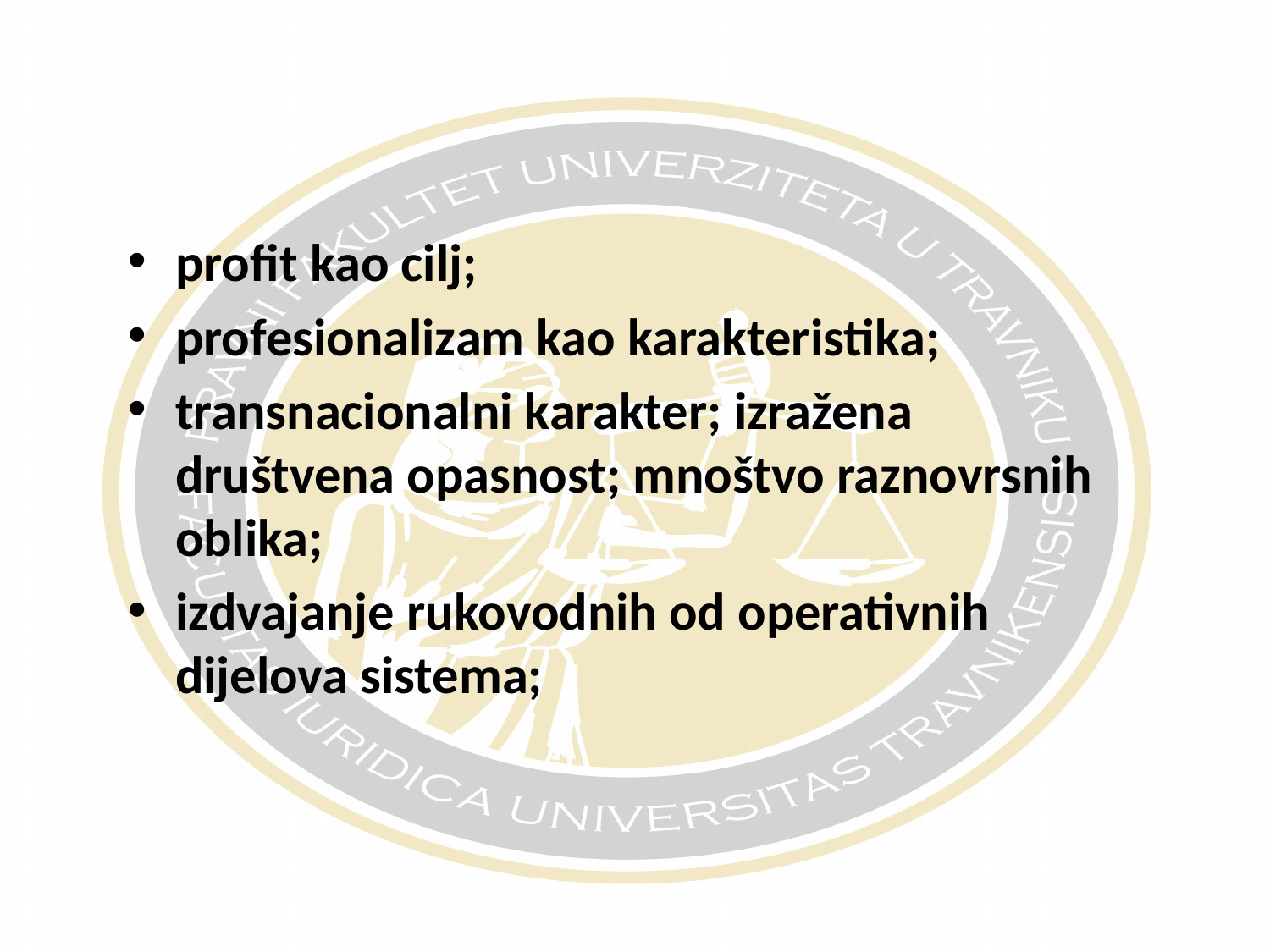

#
profit kao cilj;
profesionalizam kao karakteristika;
transnacionalni karakter; izražena društvena opasnost; mnoštvo raznovrsnih oblika;
izdvajanje rukovodnih od operativnih dijelova sistema;